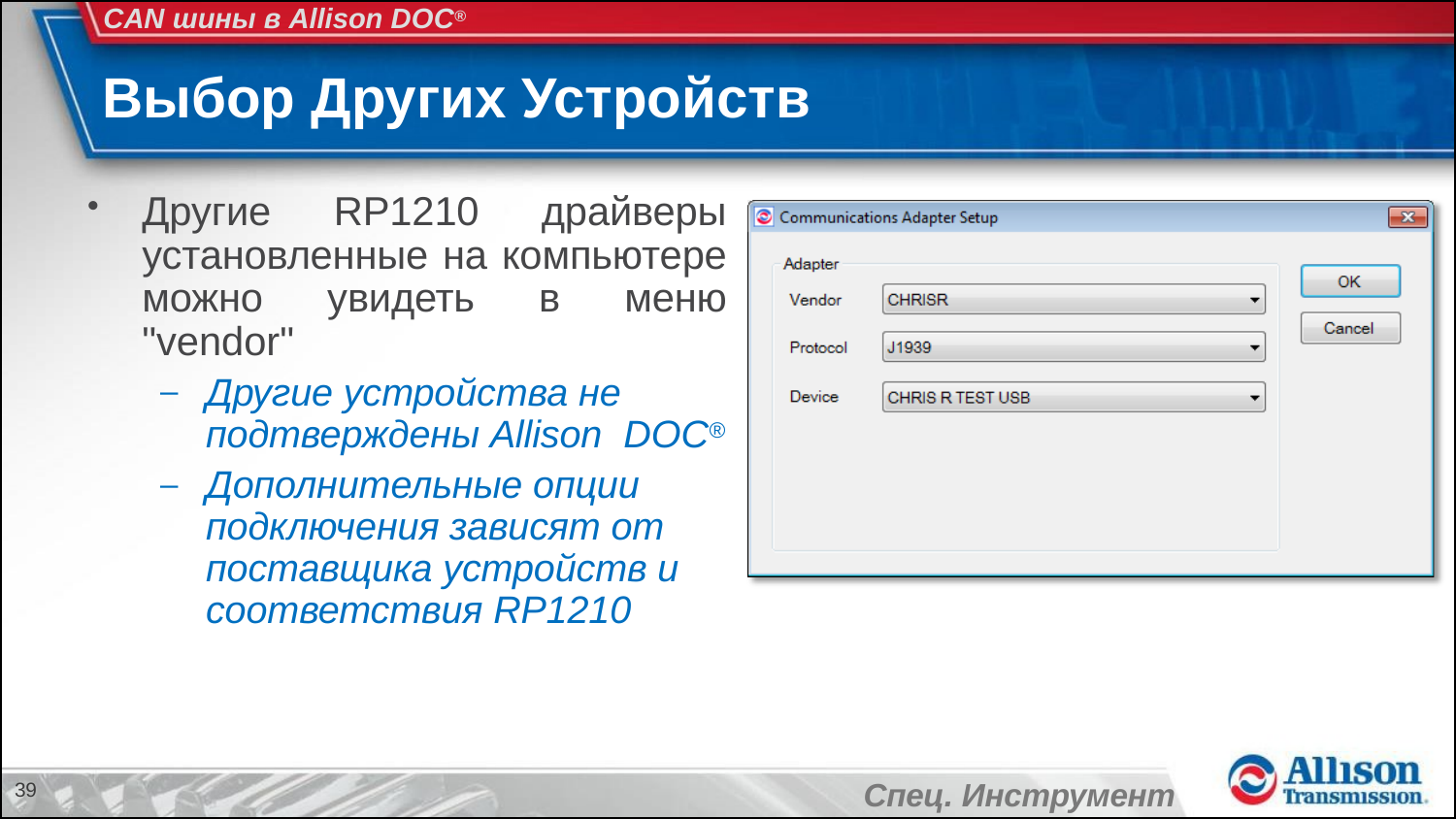

CAN шины в Allison DOC®
# Выбор Других Устройств
Другие RP1210 драйверы установленные на компьютере можно увидеть в меню "vendor"
Другие устройства не подтверждены Allison  DOC®
Дополнительные опции подключения зависят от поставщика устройств и соответствия RP1210

39
Спец. Инструмент